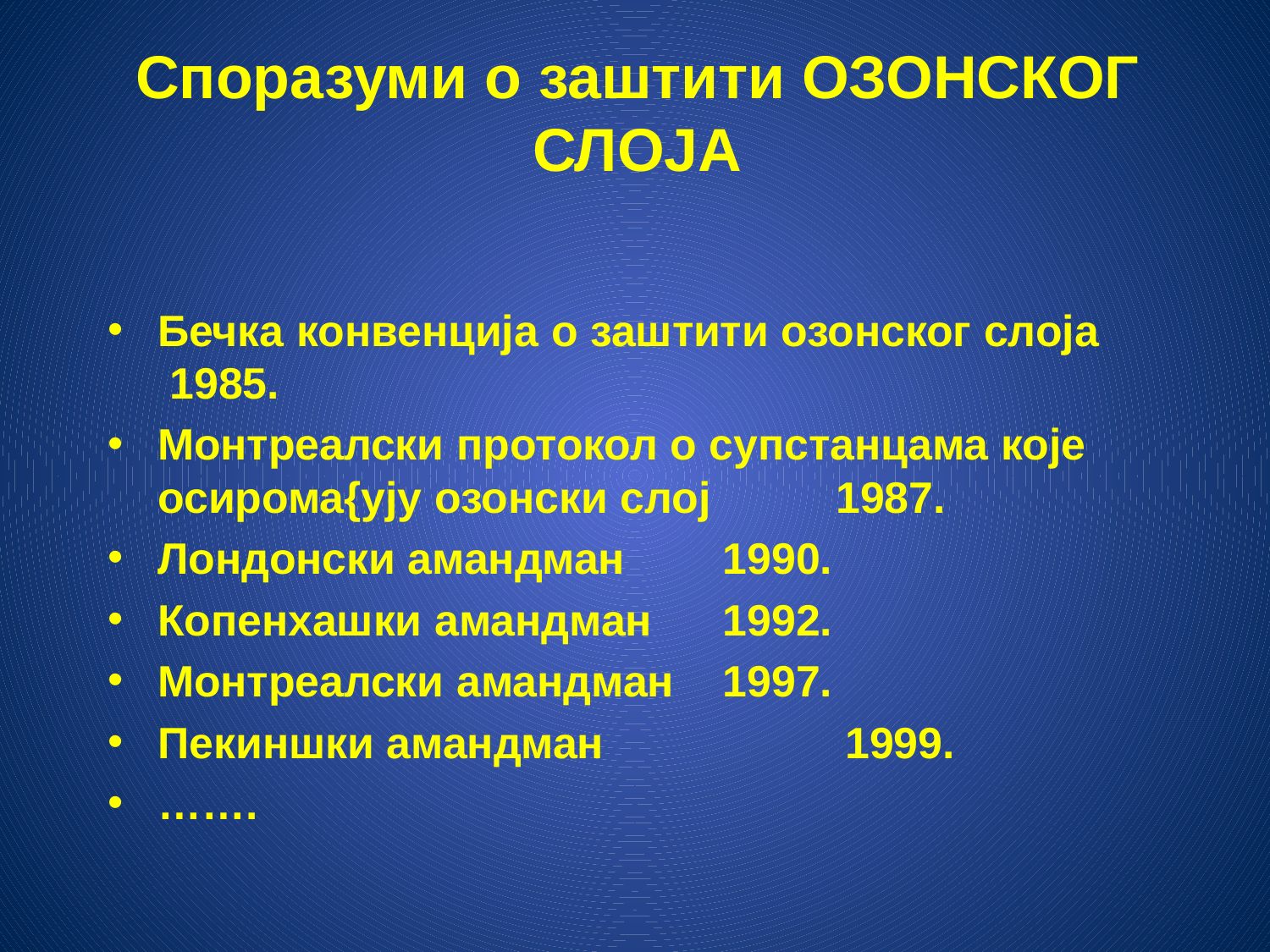

# Споразуми о заштити ОЗОНСКОГ СЛОЈА
Бечка конвенција о заштити озонског слоја       1985.
Монтреалски протокол о супстанцама које осирома{ују озонски слој      			1987.
Лондонски амандман				1990.
Копенхашки амандман 				1992.
Монтреалски амандман				1997.
Пекиншки амандман			      	          1999.
…….